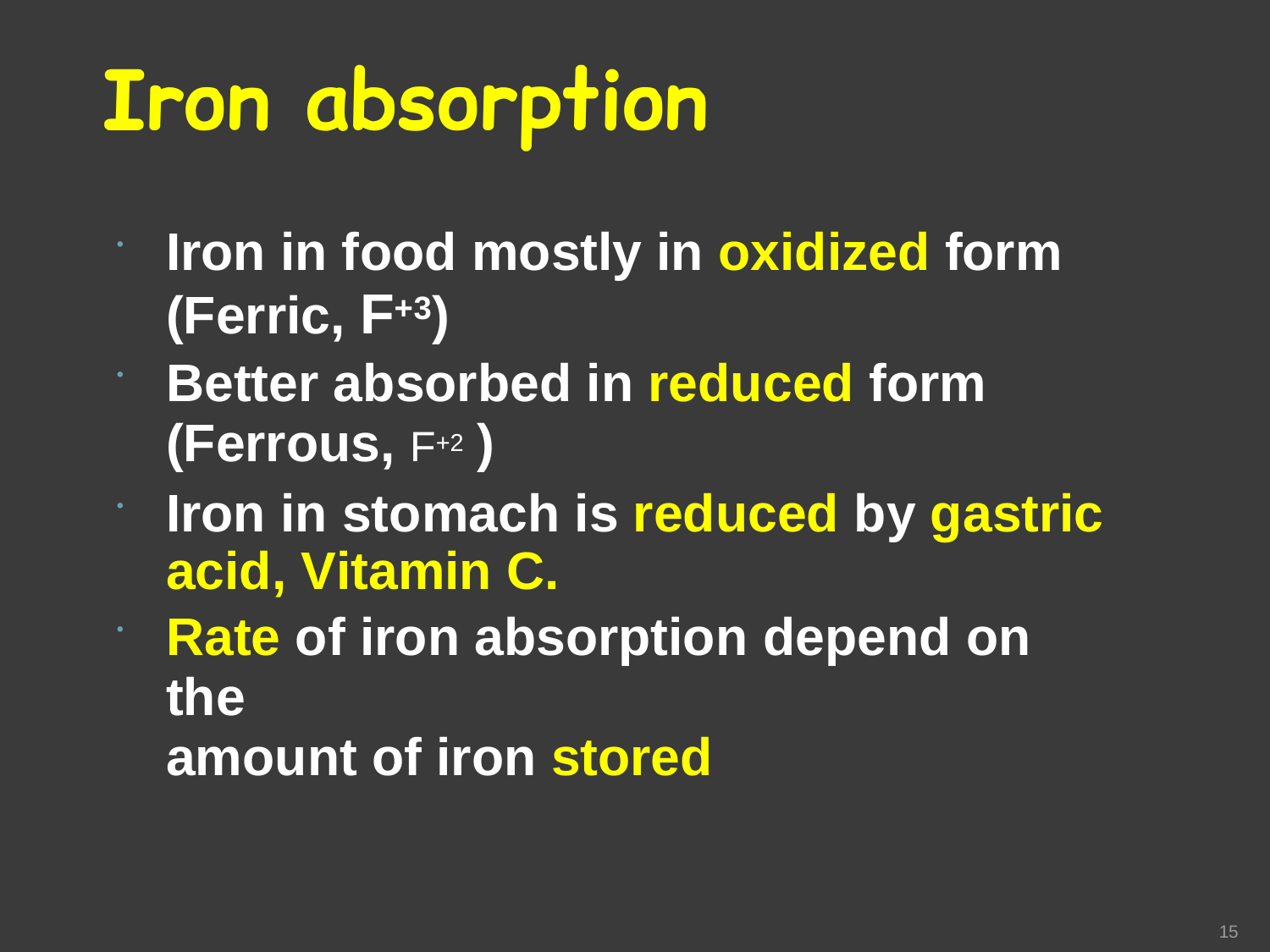

# Iron absorption
Iron in food mostly in oxidized form
(Ferric, F+3)
Better absorbed in reduced form
(Ferrous, F+2  )
Iron in stomach is reduced by gastric acid, Vitamin C.
Rate of iron absorption depend on the
amount of iron stored
15